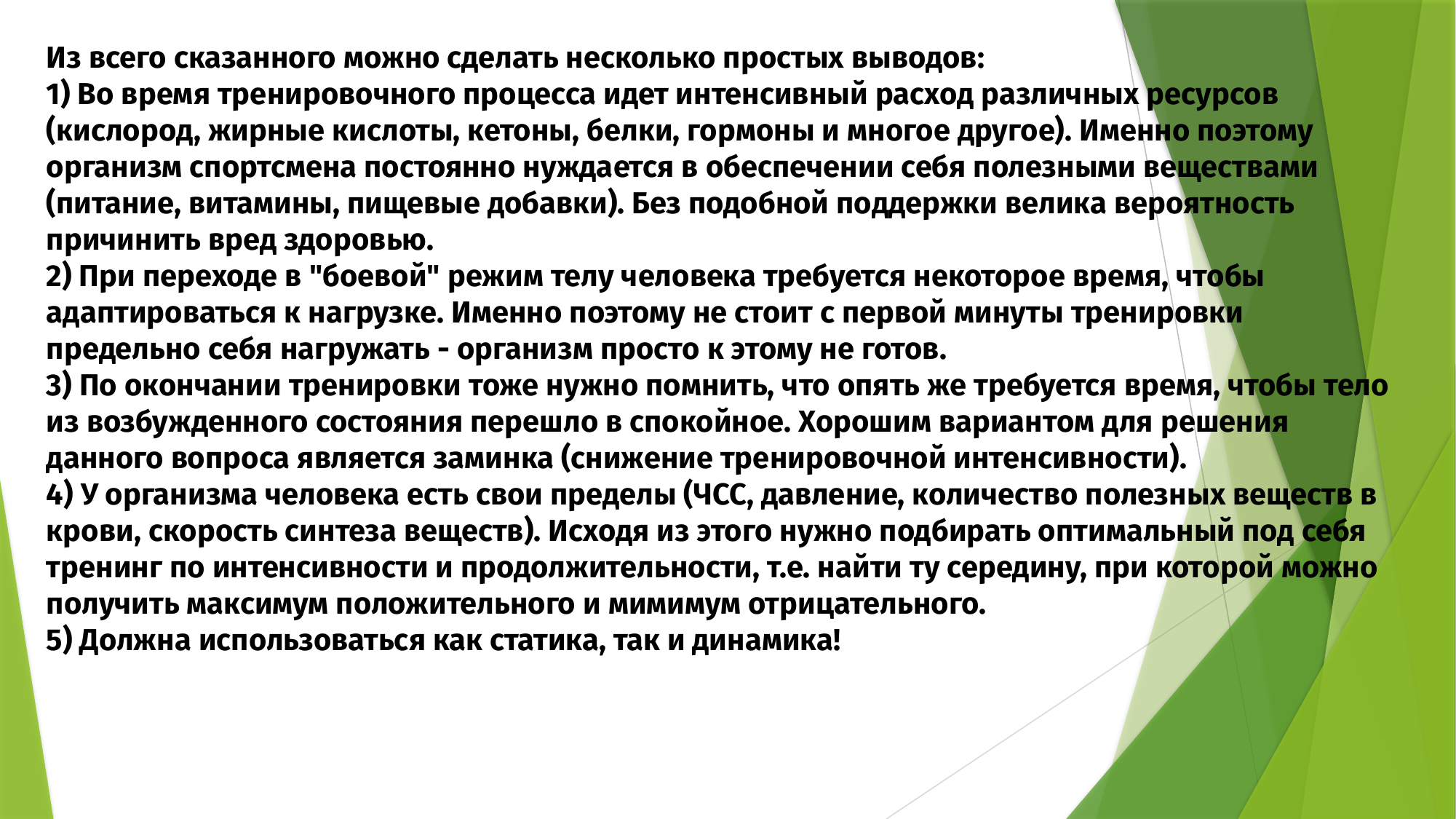

Из всего сказанного можно сделать несколько простых выводов:
1) Во время тренировочного процесса идет интенсивный расход различных ресурсов (кислород, жирные кислоты, кетоны, белки, гормоны и многое другое). Именно поэтому организм спортсмена постоянно нуждается в обеспечении себя полезными веществами (питание, витамины, пищевые добавки). Без подобной поддержки велика вероятность причинить вред здоровью.
2) При переходе в "боевой" режим телу человека требуется некоторое время, чтобы адаптироваться к нагрузке. Именно поэтому не стоит с первой минуты тренировки предельно себя нагружать - организм просто к этому не готов.
3) По окончании тренировки тоже нужно помнить, что опять же требуется время, чтобы тело из возбужденного состояния перешло в спокойное. Хорошим вариантом для решения данного вопроса является заминка (снижение тренировочной интенсивности).
4) У организма человека есть свои пределы (ЧСС, давление, количество полезных веществ в крови, скорость синтеза веществ). Исходя из этого нужно подбирать оптимальный под себя тренинг по интенсивности и продолжительности, т.е. найти ту середину, при которой можно получить максимум положительного и мимимум отрицательного.
5) Должна использоваться как статика, так и динамика!